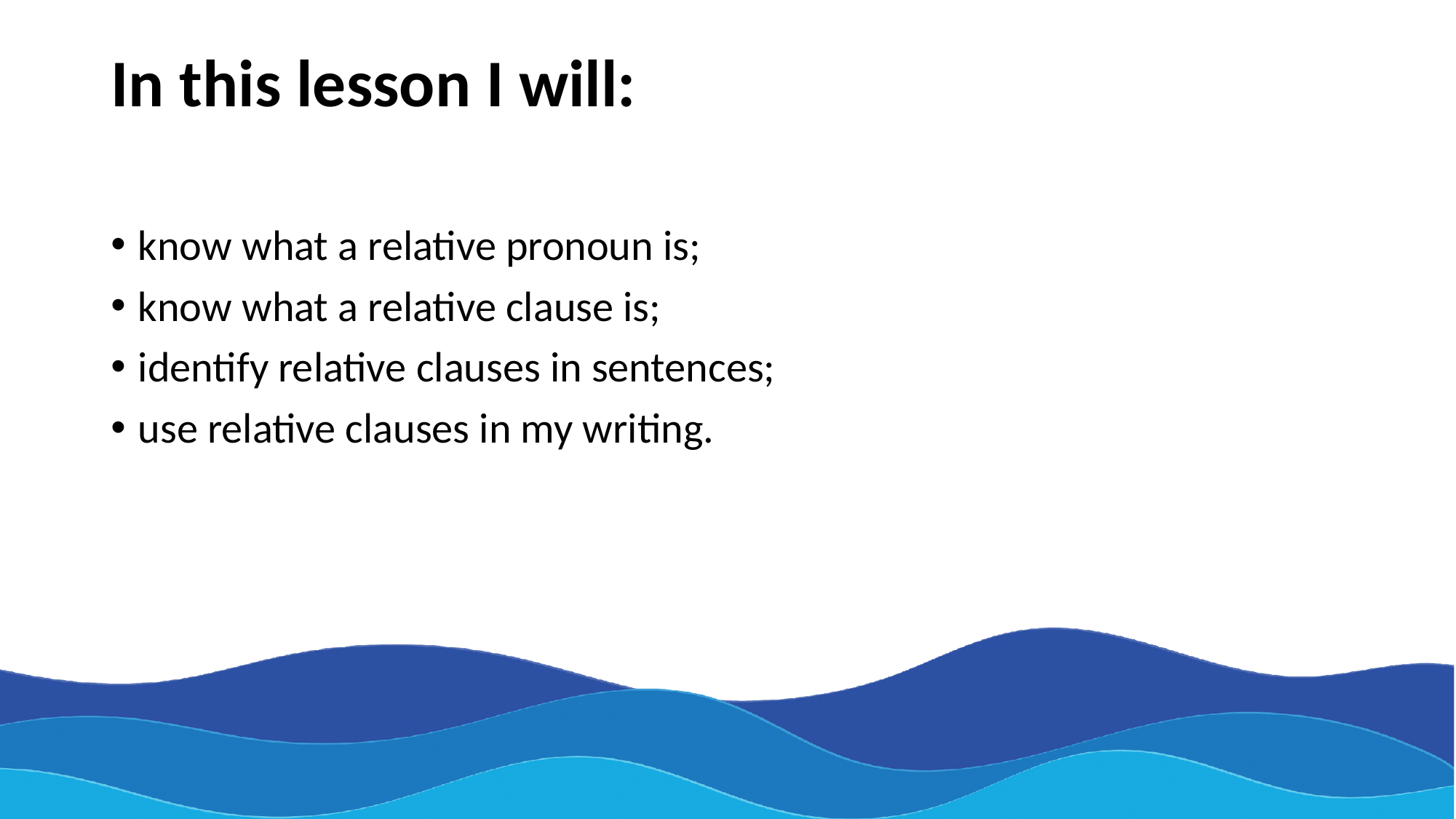

# In this lesson I will:
know what a relative pronoun is;
know what a relative clause is;
identify relative clauses in sentences;
use relative clauses in my writing.